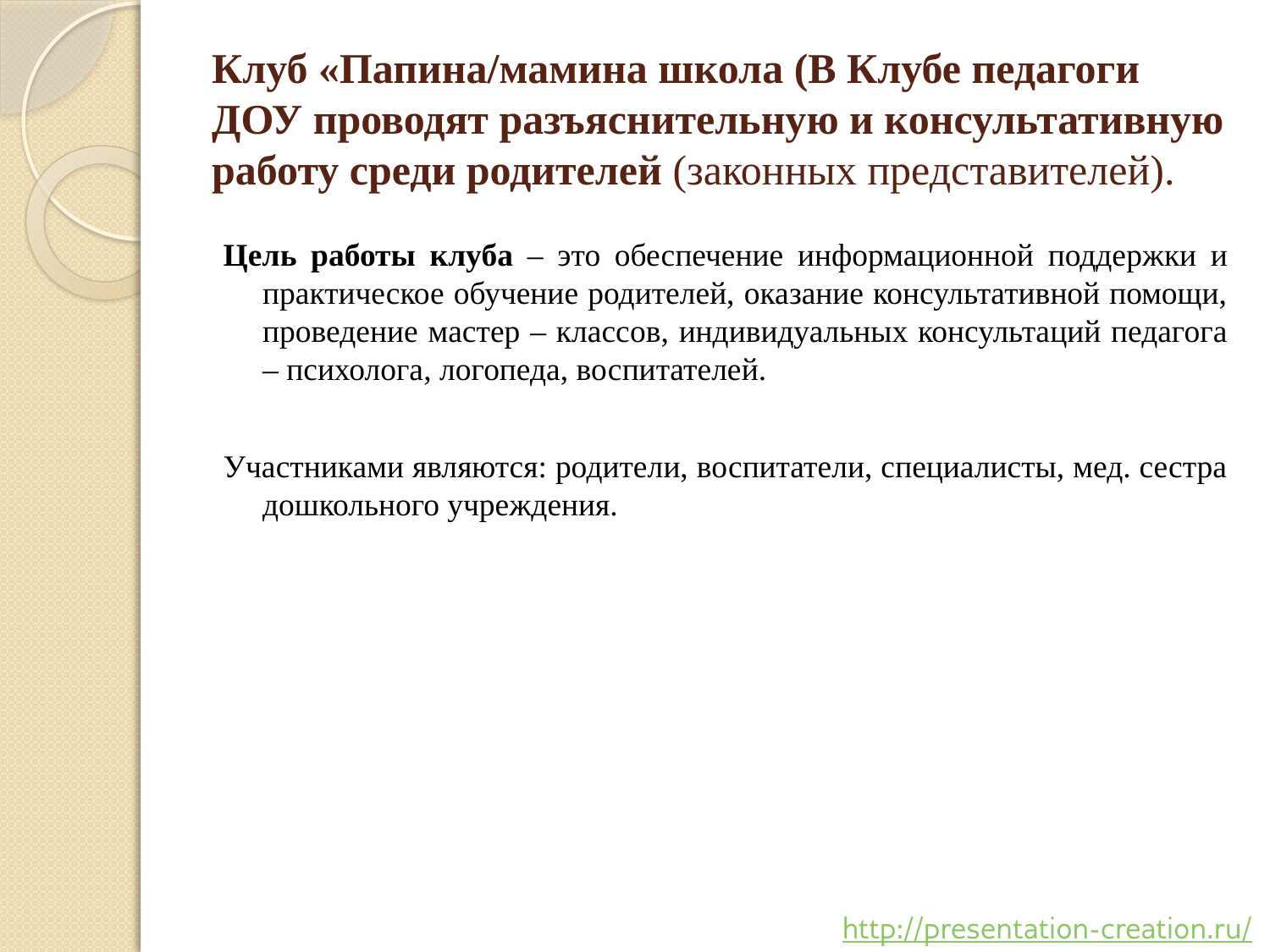

# Клуб «Папина/мамина школа (В Клубе педагоги ДОУ проводят разъяснительную и консультативную работу среди родителей (законных представителей).
Цель работы клуба – это обеспечение информационной поддержки и практическое обучение родителей, оказание консультативной помощи, проведение мастер – классов, индивидуальных консультаций педагога – психолога, логопеда, воспитателей.

Участниками являются: родители, воспитатели, специалисты, мед. сестра дошкольного учреждения.